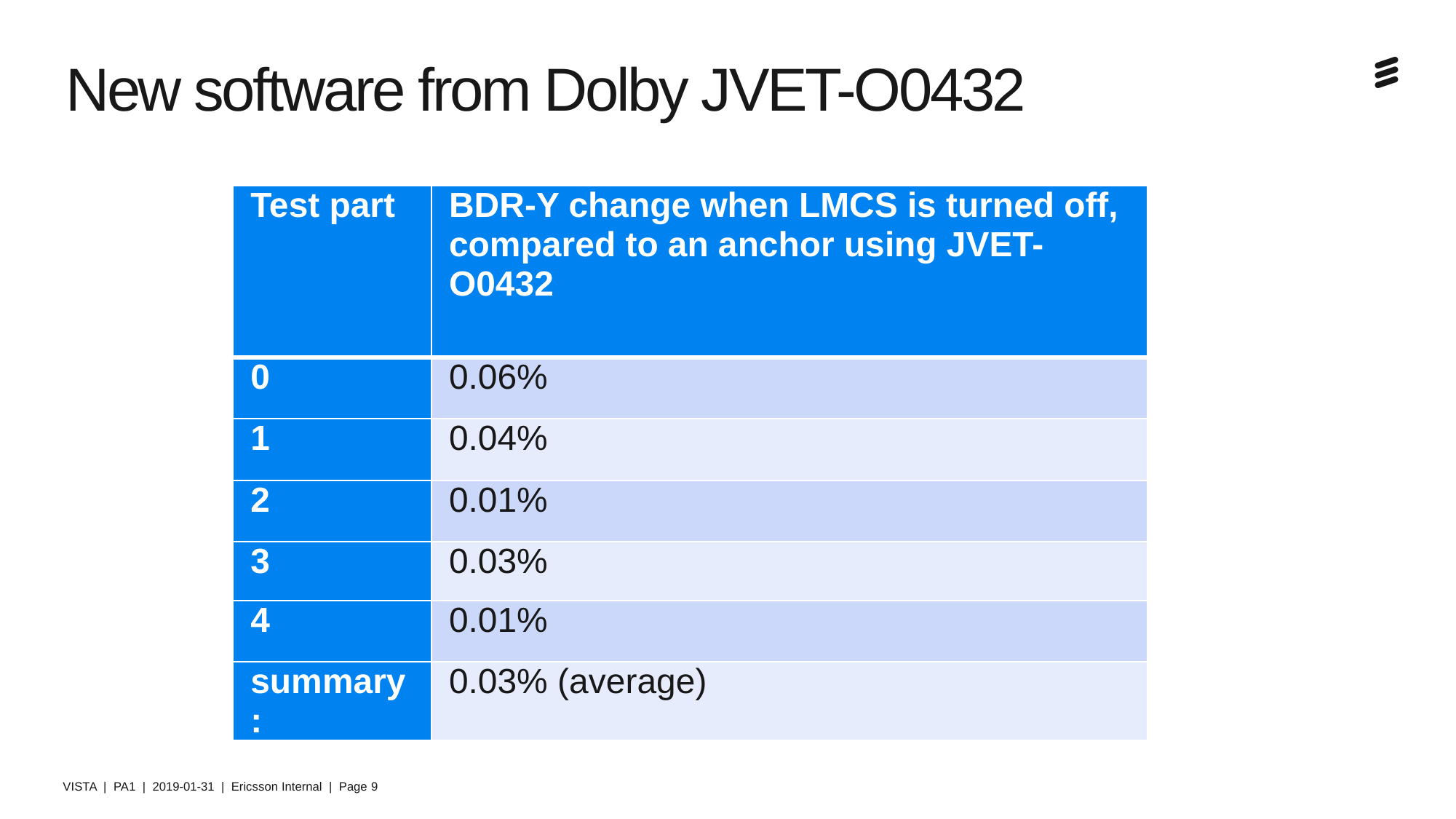

# New software from Dolby JVET-O0432
| Test part | BDR-Y change when LMCS is turned off, compared to an anchor using JVET-O0432 |
| --- | --- |
| 0 | 0.06% |
| 1 | 0.04% |
| 2 | 0.01% |
| 3 | 0.03% |
| 4 | 0.01% |
| summary: | 0.03% (average) |